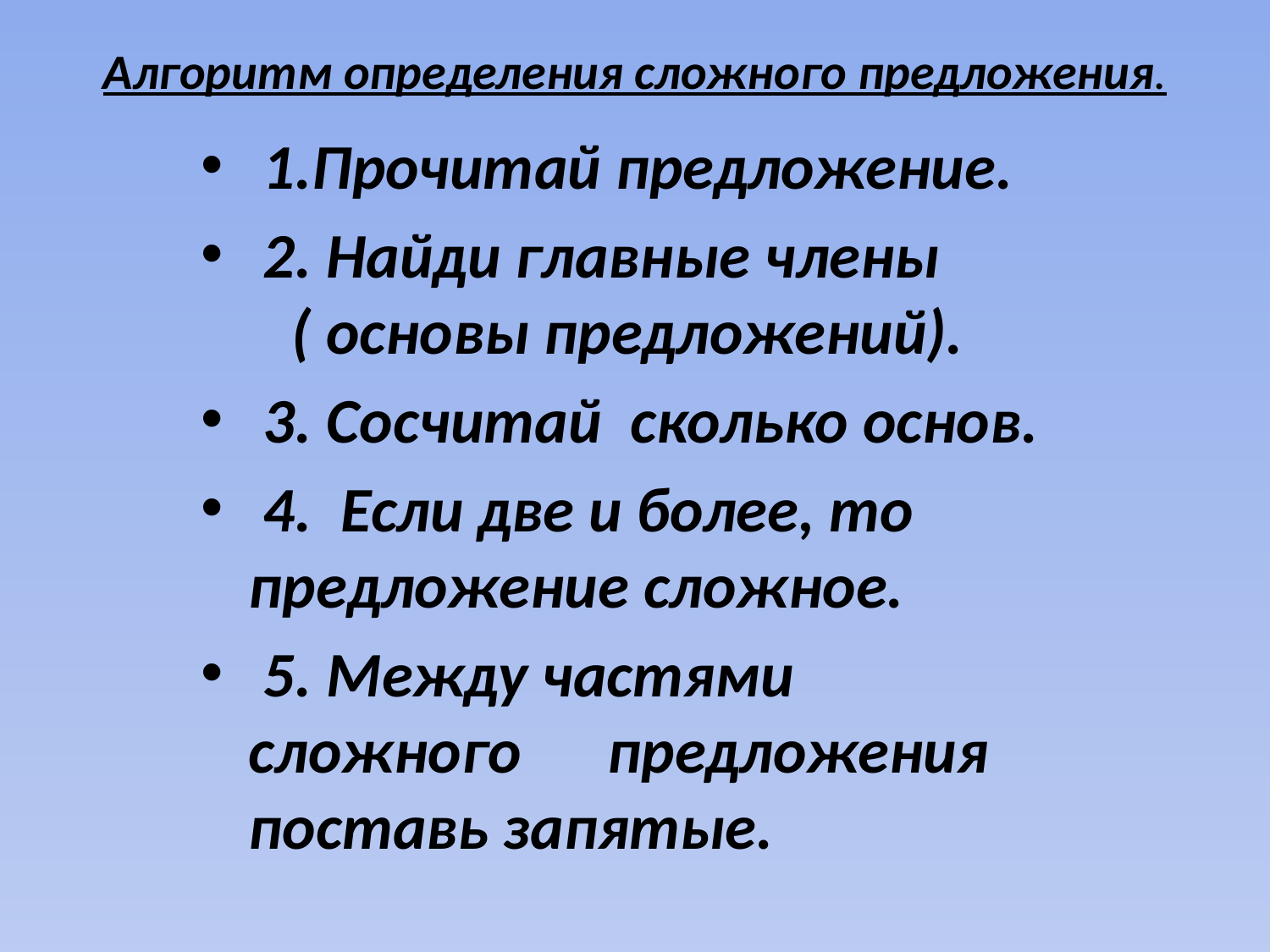

# Алгоритм определения сложного предложения.
 1.Прочитай предложение.
 2. Найди главные члены             ( основы предложений).
 3. Сосчитай  сколько основ.
 4.  Если две и более, то предложение сложное.
 5. Между частями сложного      предложения поставь запятые.